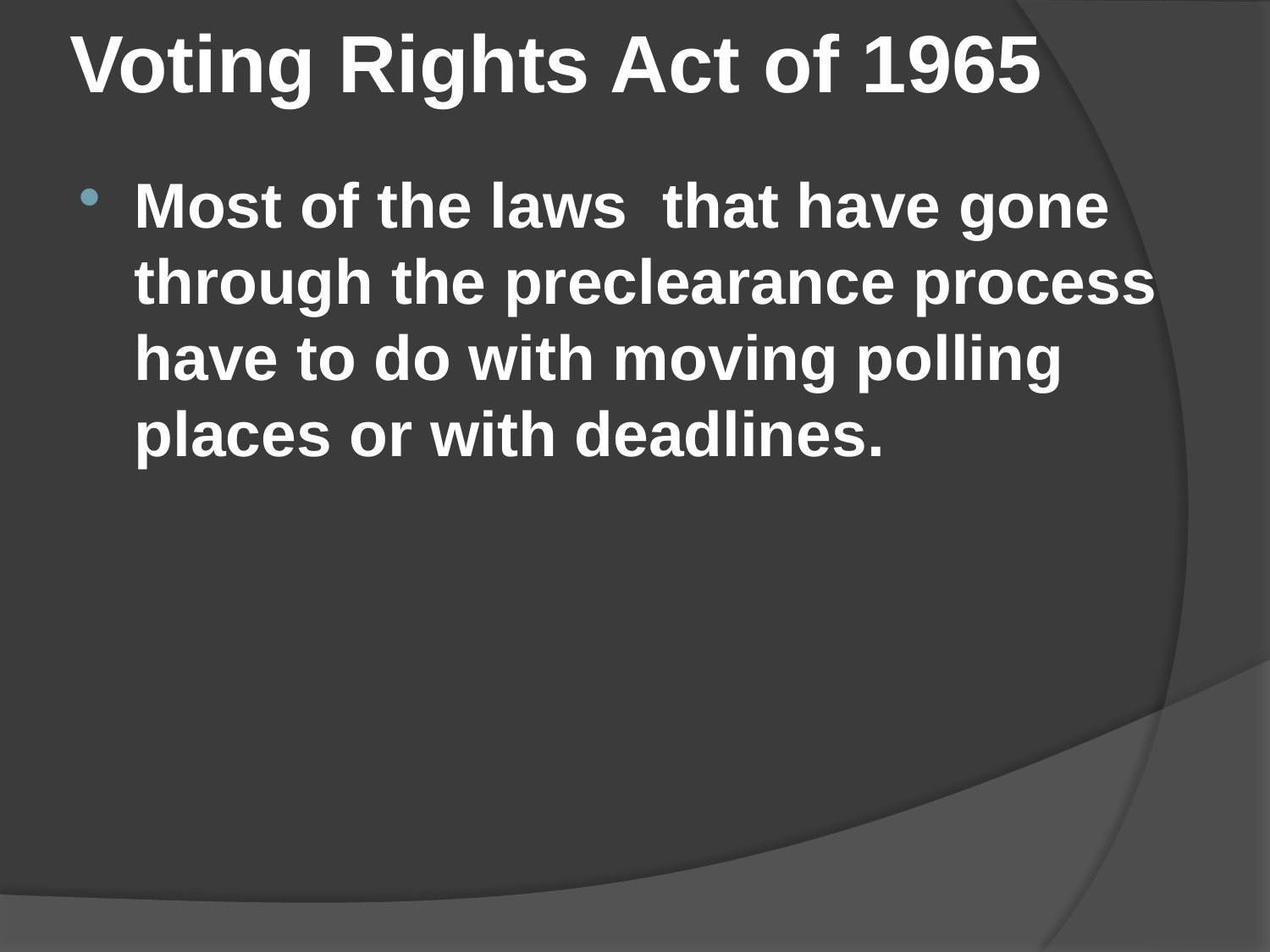

# Voting Rights Act of 1965
Most of the laws  that have gone through the preclearance process have to do with moving polling places or with deadlines.